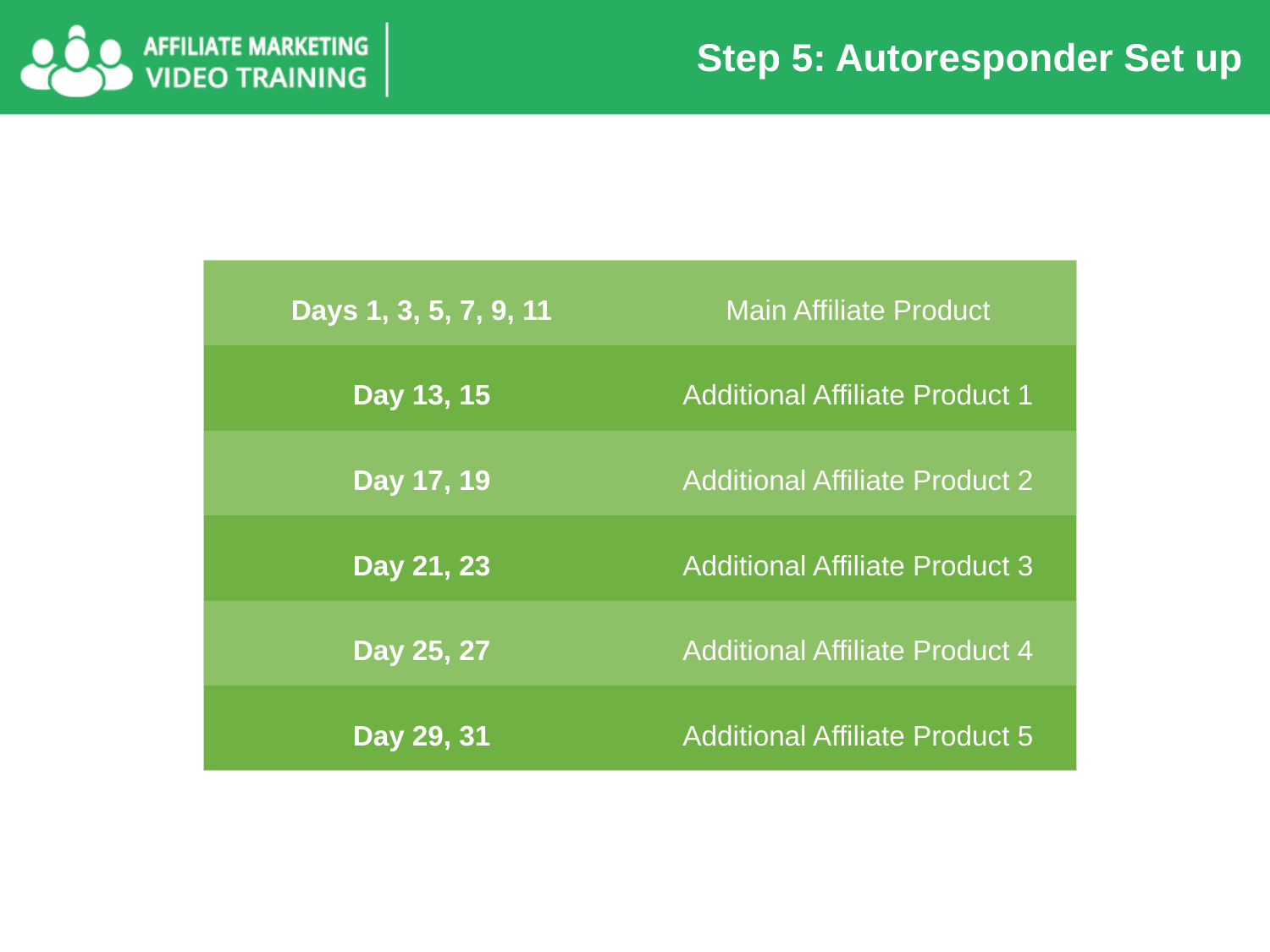

Step 5: Autoresponder Set up
| Days 1, 3, 5, 7, 9, 11 | Main Affiliate Product |
| --- | --- |
| Day 13, 15 | Additional Affiliate Product 1 |
| Day 17, 19 | Additional Affiliate Product 2 |
| Day 21, 23 | Additional Affiliate Product 3 |
| Day 25, 27 | Additional Affiliate Product 4 |
| Day 29, 31 | Additional Affiliate Product 5 |